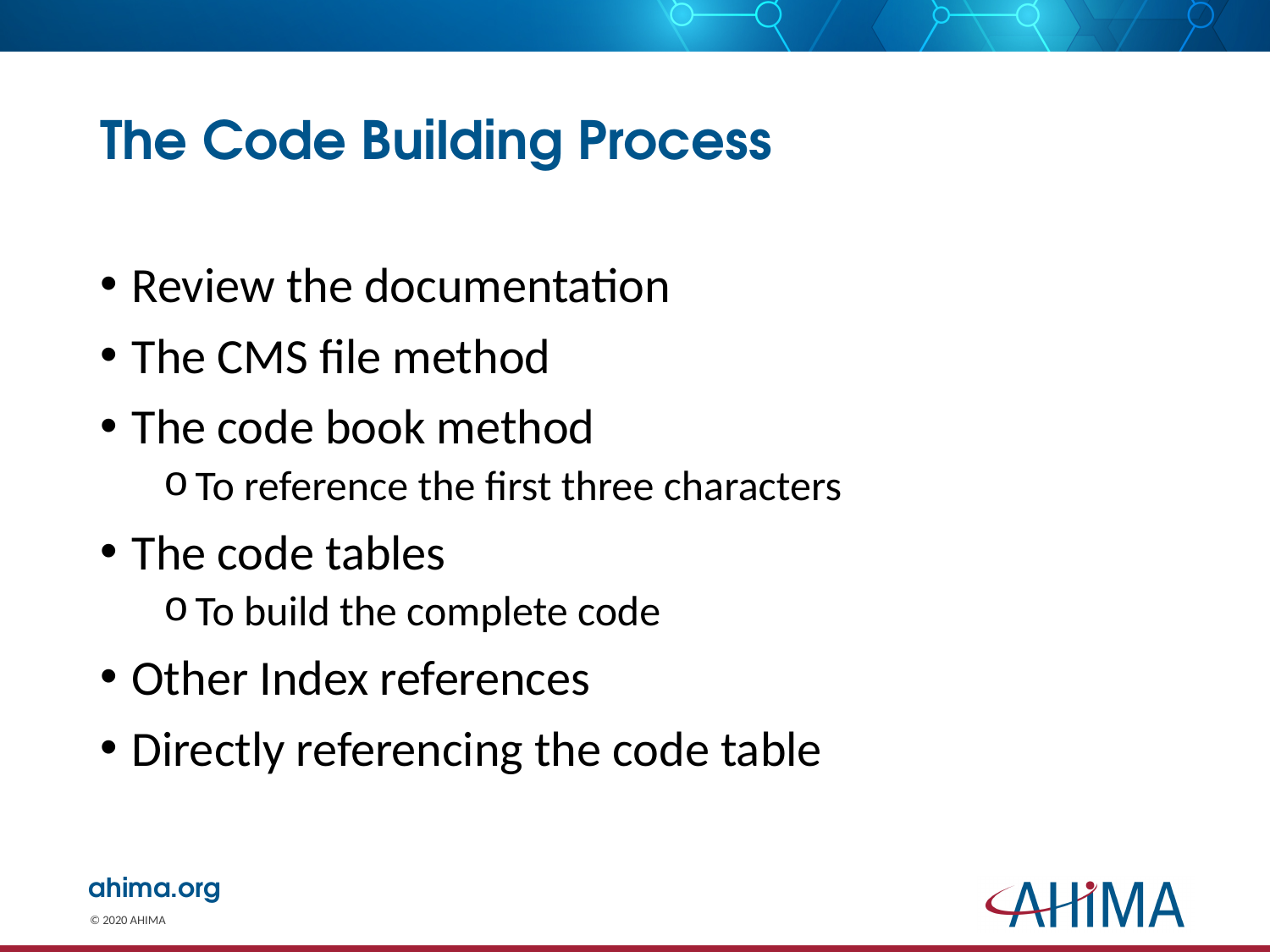

# The Code Building Process
Review the documentation
The CMS file method
The code book method
To reference the first three characters
The code tables
To build the complete code
Other Index references
Directly referencing the code table